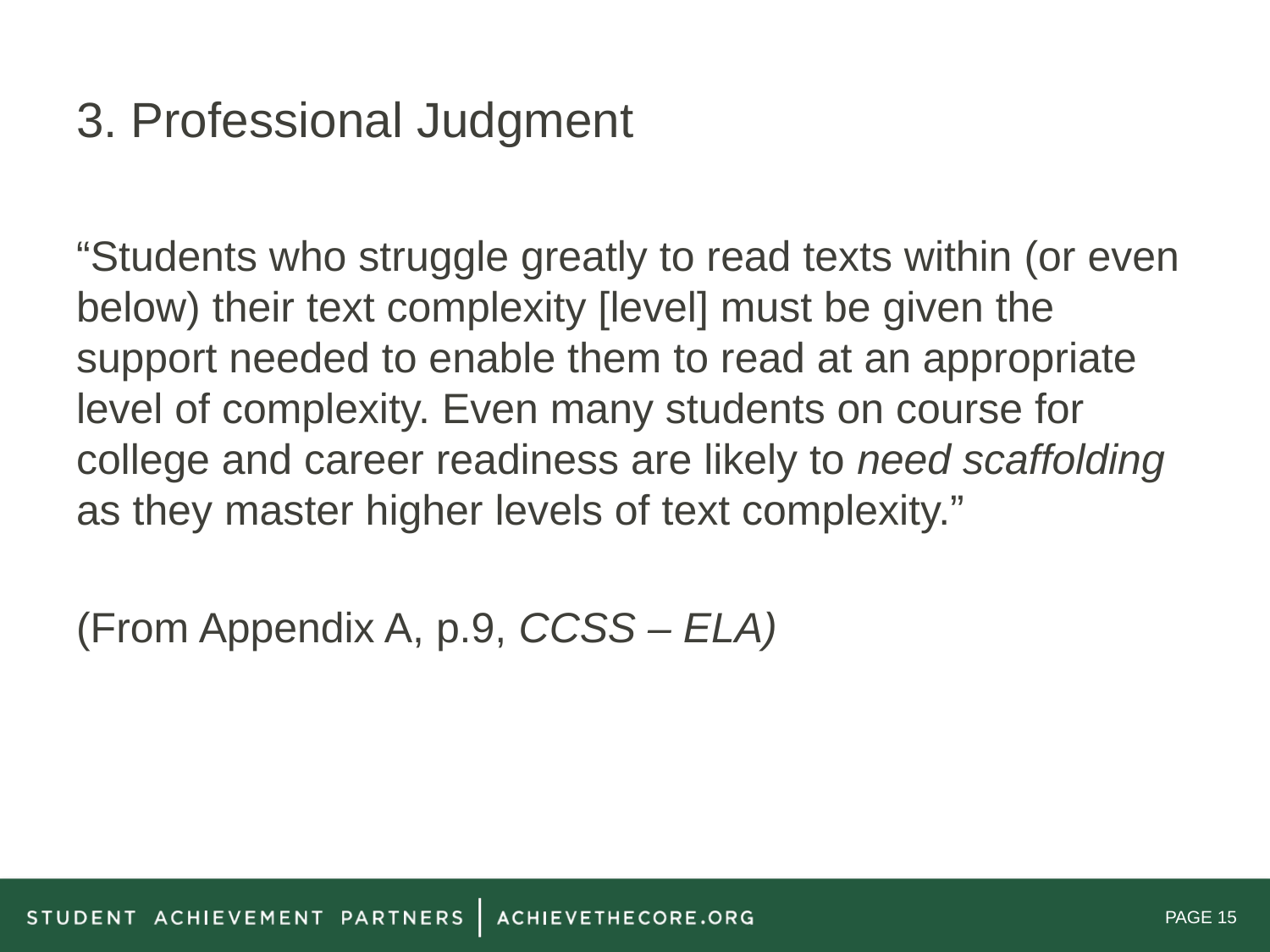

# 3. Professional Judgment
“Students who struggle greatly to read texts within (or even below) their text complexity [level] must be given the support needed to enable them to read at an appropriate level of complexity. Even many students on course for college and career readiness are likely to need scaffolding as they master higher levels of text complexity.”

(From Appendix A, p.9, CCSS – ELA)